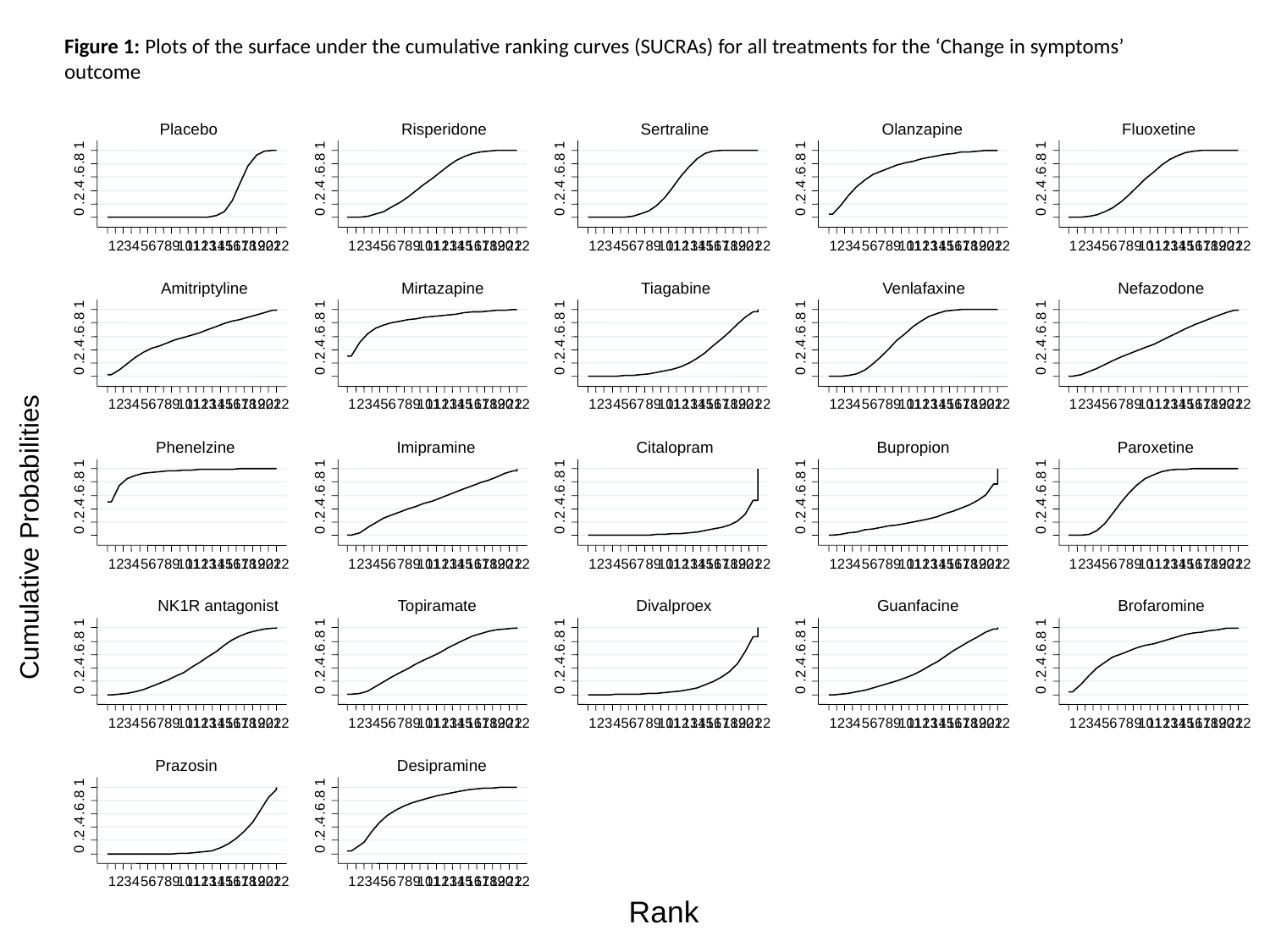

Figure 1: Plots of the surface under the cumulative ranking curves (SUCRAs) for all treatments for the ‘Change in symptoms’ outcome
Placebo
Risperidone
Sertraline
Olanzapine
Fluoxetine
1
1
1
1
1

.8
.8
.8

.6
.6
.6

.4
.4
.4

.2
.2
.2

0
0
0

1
1
1
1
1

.8
.8
.8
.8
.8

.6
.6
.6
.6
.6

.4
.4
.4
.4
.4

.2
.2
.2
.2
.2

0
0
0
0
0

1
1
1
1
1

.8
.8
.8
.8
.8

.6
.6
.6
.6
.6

.4
.4
.4
.4
.4

.2
.2
.2
.2
.2

0
0
0
0
0

1
1

.8
.8

.6
.6

.4
.4

.2
.2

0
0
0

.8
.8

.6
.6

.4
.4

.2
.2

0
0

1
2
3
4
5
6
7
8
9
10
11
12
13
14
15
16
17
18
19
20
21
22
1
2
3
4
5
6
7
8
9
10
11
12
13
14
15
16
17
18
19
20
21
22
1
2
3
4
5
6
7
8
9
10
11
12
13
14
15
16
17
18
19
20
21
22
1
1
1
1

.8
.8
.8

.6
.6
.6

.4
.4
.4

.2
.2
.2

0
0

1
1

.8
.8

.6
.6

.4
.4

.2
.2

0
0

2
3
4
5
6
7
8
9
10
11
12
13
14
15
16
17
18
19
20
21
22
1
2
3
4
5
6
7
8
9
10
11
12
13
14
15
16
17
18
19
20
21
22

1
2
3
4
5
6
7
8
9
10
11
12
13
14
15
16
17
18
19
20
21
22
1
2
3
4
5
6
7
8
9
10
11
12
13
14
15
16
17
18
19
20
21
22
1
2
3
4
5
6
7
8
9
10
11
Amitriptyline
Mirtazapine
Tiagabine
Venlafaxine
Nefazodone

12
13
14
15
16
17
18
19
20
21
22
1
2
3
4
5
6
7
8
9
10
11
12
13
14
15
16
17
18
19
20
21
22
1
2
3
4
5
6
7
8
9
10
11
12
13
14
15
16
17
18
19
20
21
22

1
2
3
4
5
6
7
8
9
10
11
12
13
14
15
16
17
18
19
20
21
22
1
2
3
4
5
6
7
8
9
10
11
12
13
14
15
16
17
18
19
20
21
Phenelzine
Imipramine
Citalopram
Bupropion
Paroxetine

Cumulative Probabilities

22
1
2
3
4
5
6
7
8
9
10
11
12
13
14
15
16
17
18
19
20
21
22
1
2
3
4
5
6
7
8
9
10
11
12
13
14
15
16
17
18
19
20
21
22
1
2
3
4
5
6
7
8
9
10
11
12
13
14
15
16
17
18
19
20
21
22

1
2
3
4
5
6
7
8
9
10
11
12
13
14
15
16
17
18
19
20
21
22
1
2
3
4
5
6
7
8
NK1R antagonist
Topiramate
Divalproex
Guanfacine
Brofaromine

9
10
11
12
13
14
15
16
17
18
19
20
21
22
1
2
3
4
5
6
7
8
9
10
11
12
13
14
15
16
17
18
19
20
21
22
1
2
3
4
5
6
7
8
9
10
11
12
13
14
15
16
17
18
19
20
21
22
1
2
3
4
5
6
7
8
9
10
11
12
13
14
15
16
17
18
19
20
21
22

1
2
3
4
5
6
7
8
9
10
11
12
13
14
15
16
17
18
Prazosin
Desipramine

19
20
21
22
1
2
3
4
5
6
7
8
9
10
11
12
13
14
15
16
17
18
19
20
21
22
Rank